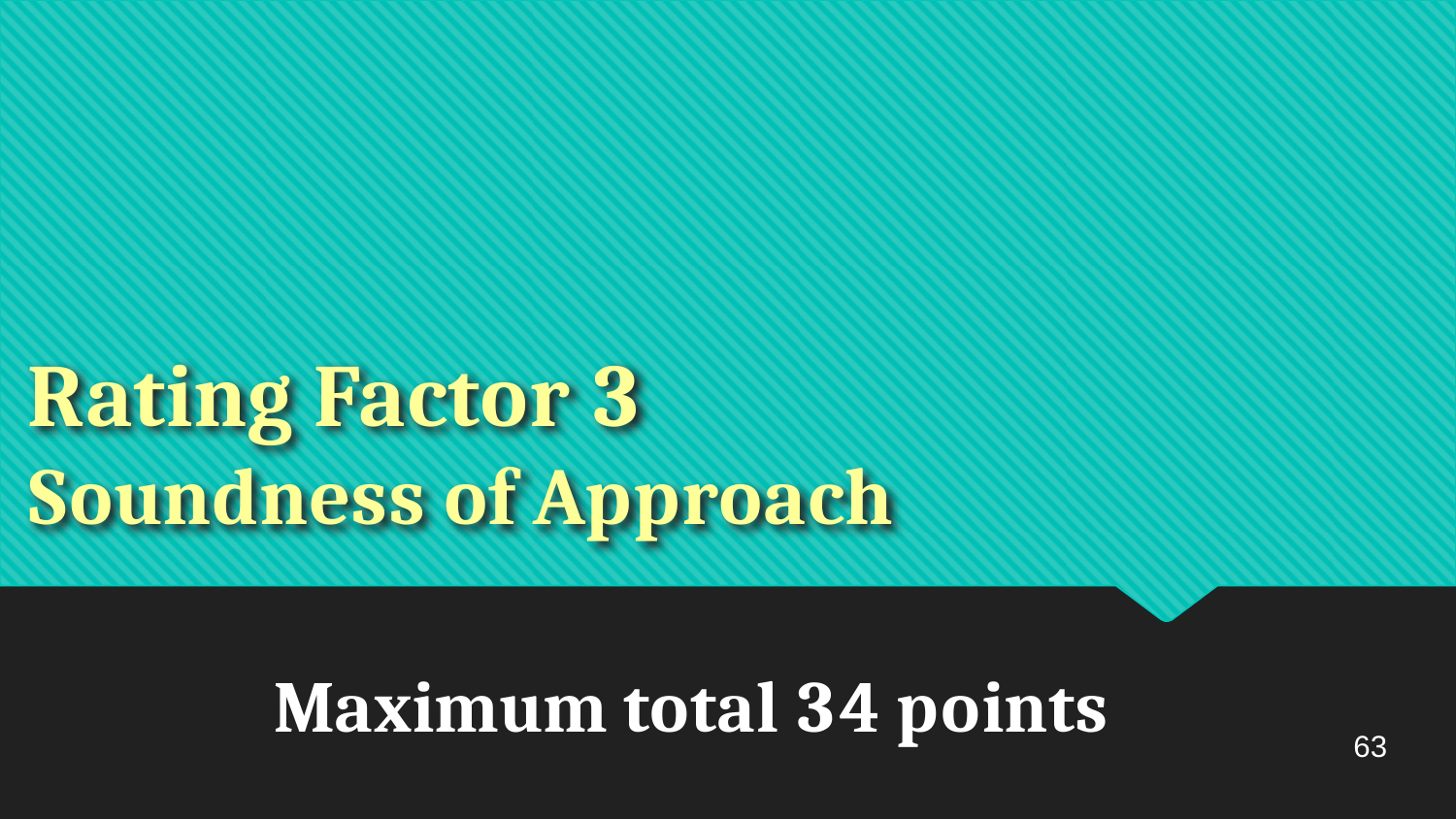

# Rating Factor 3 Soundness of Approach
Maximum total 34 points

63